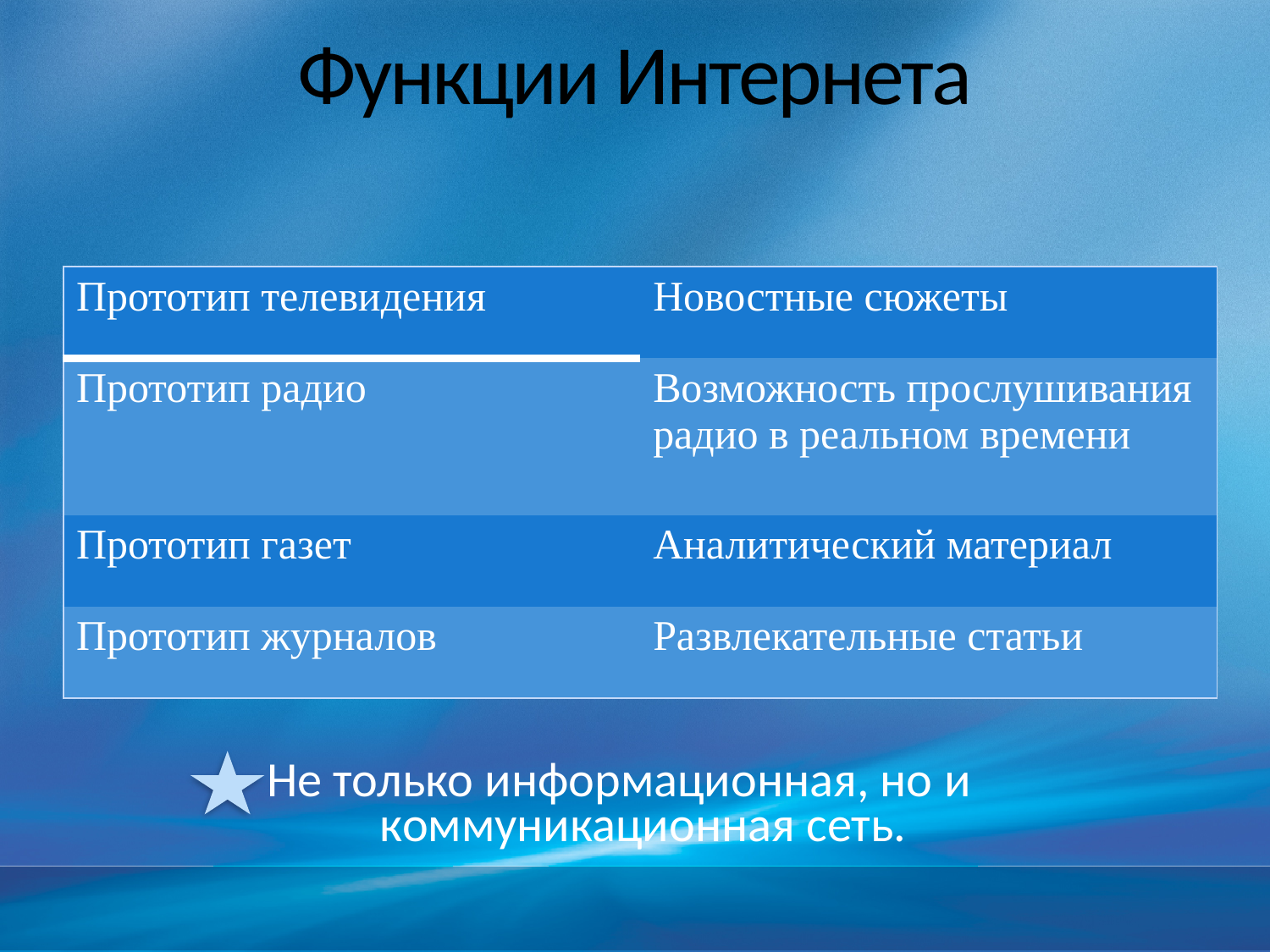

# Функции Интернета
| Прототип телевидения | Новостные сюжеты |
| --- | --- |
| Прототип радио | Возможность прослушивания радио в реальном времени |
| Прототип газет | Аналитический материал |
| Прототип журналов | Развлекательные статьи |

Не только информационная, но и коммуникационная сеть.